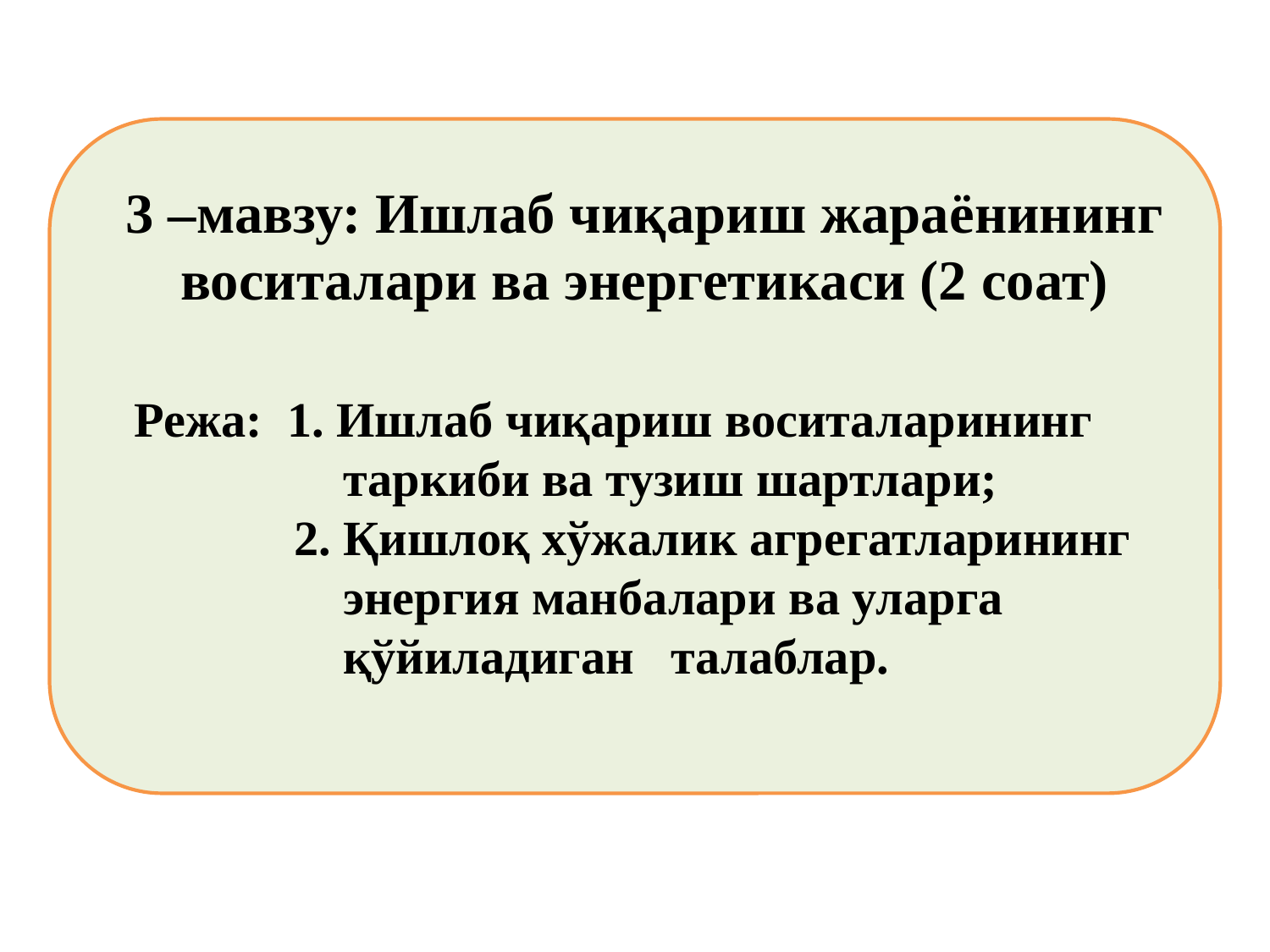

3 –мавзу: Ишлаб чиқариш жараёнининг воситалари ва энергетикаси (2 соат)

   Режа:  1. Ишлаб чиқариш воситаларининг
                    таркиби ва тузиш шартлари;
                2. Қишлоқ хўжалик агрегатларининг
                    энергия манбалари ва уларга
                    қўйиладиган   талаблар.